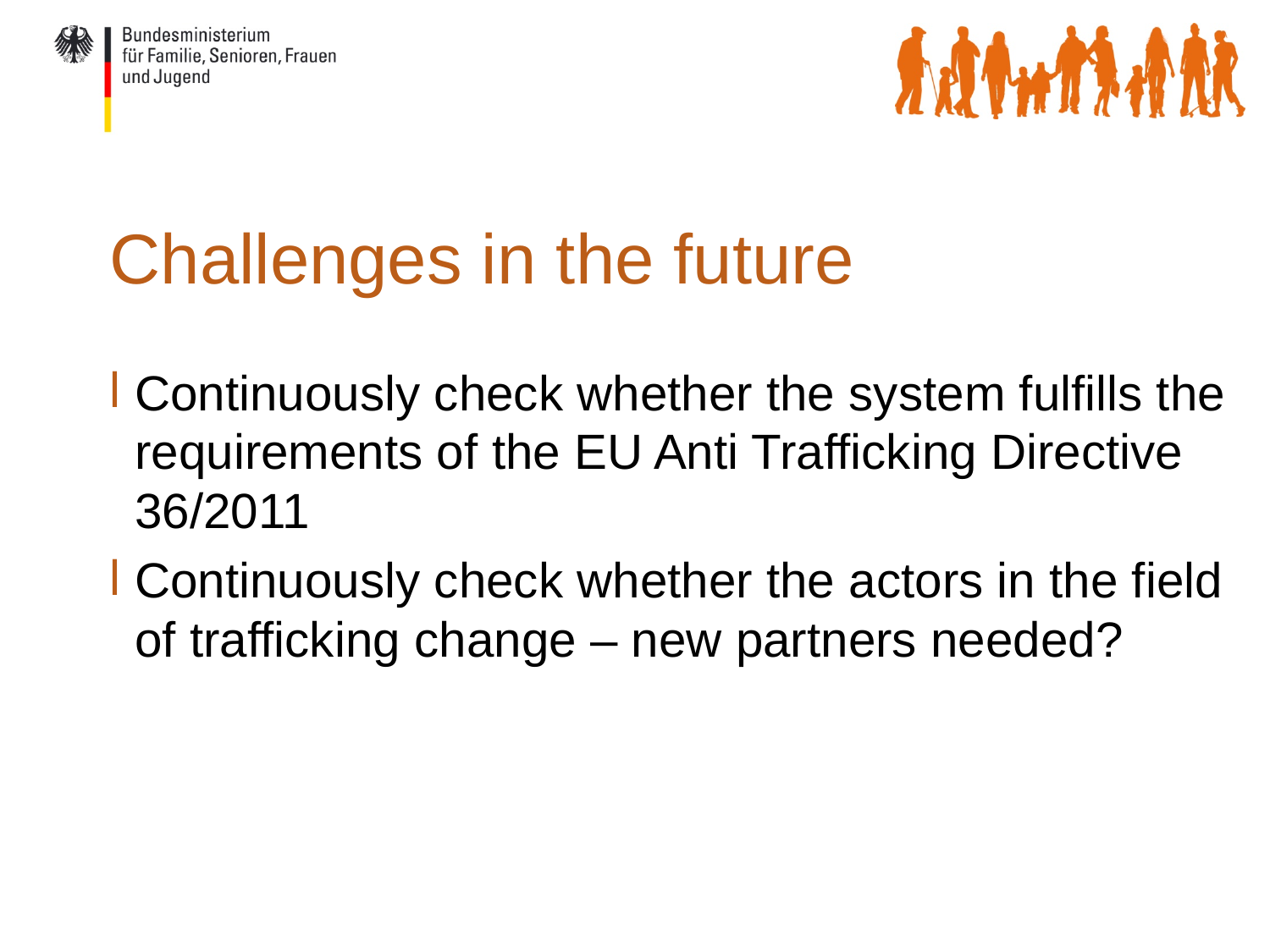

# Challenges in the future
Continuously check whether the system fulfills the requirements of the EU Anti Trafficking Directive 36/2011
Continuously check whether the actors in the field of trafficking change – new partners needed?